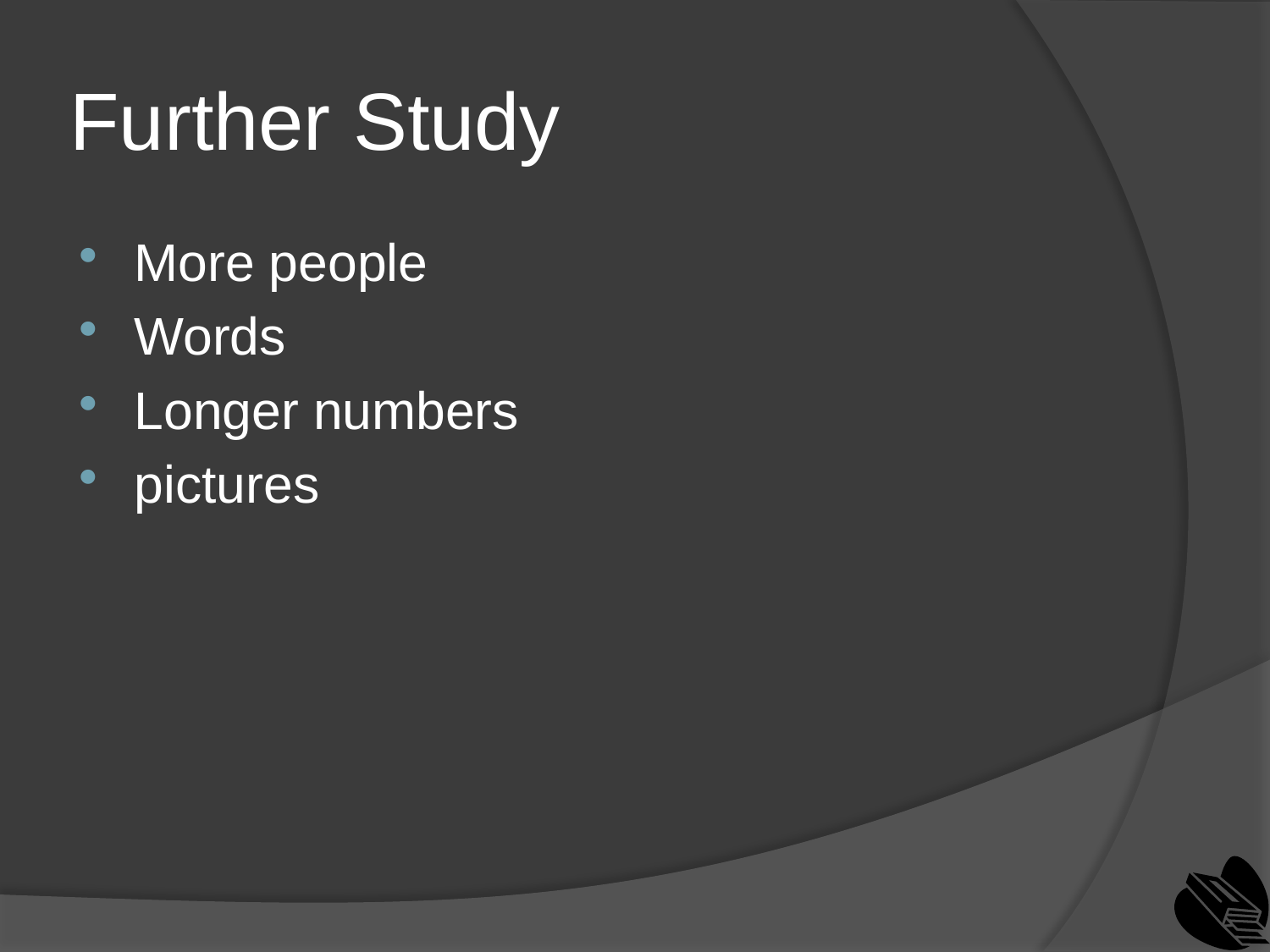

# Further Study
More people
Words
Longer numbers
pictures